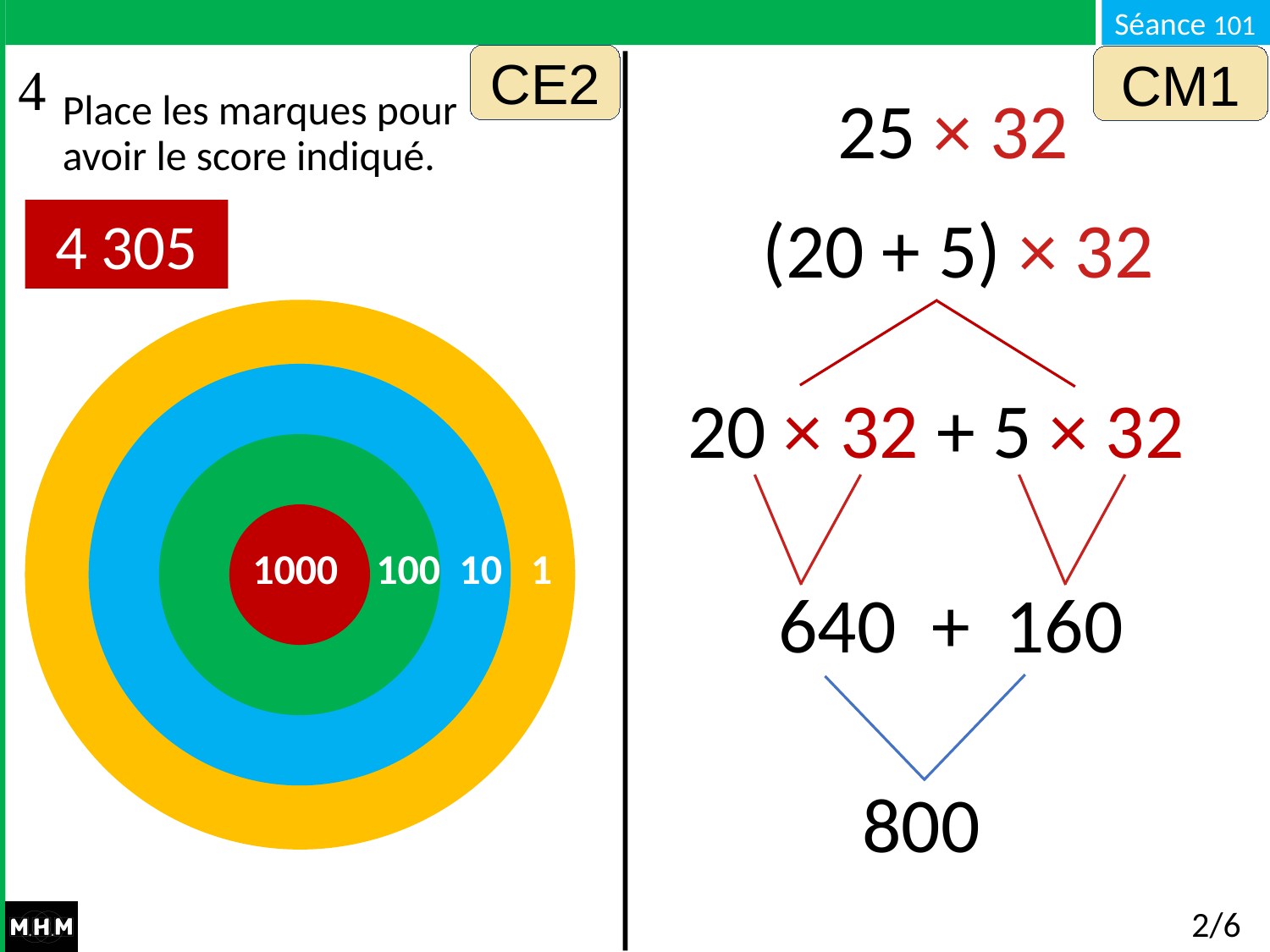

CE2
CM1

Place les marques pour avoir le score indiqué.
25 × 32
(20 + 5) × 32
4 305

 1000    100  10   1
20 × 32 + 5 × 32
640  +  160
800
# 2/6